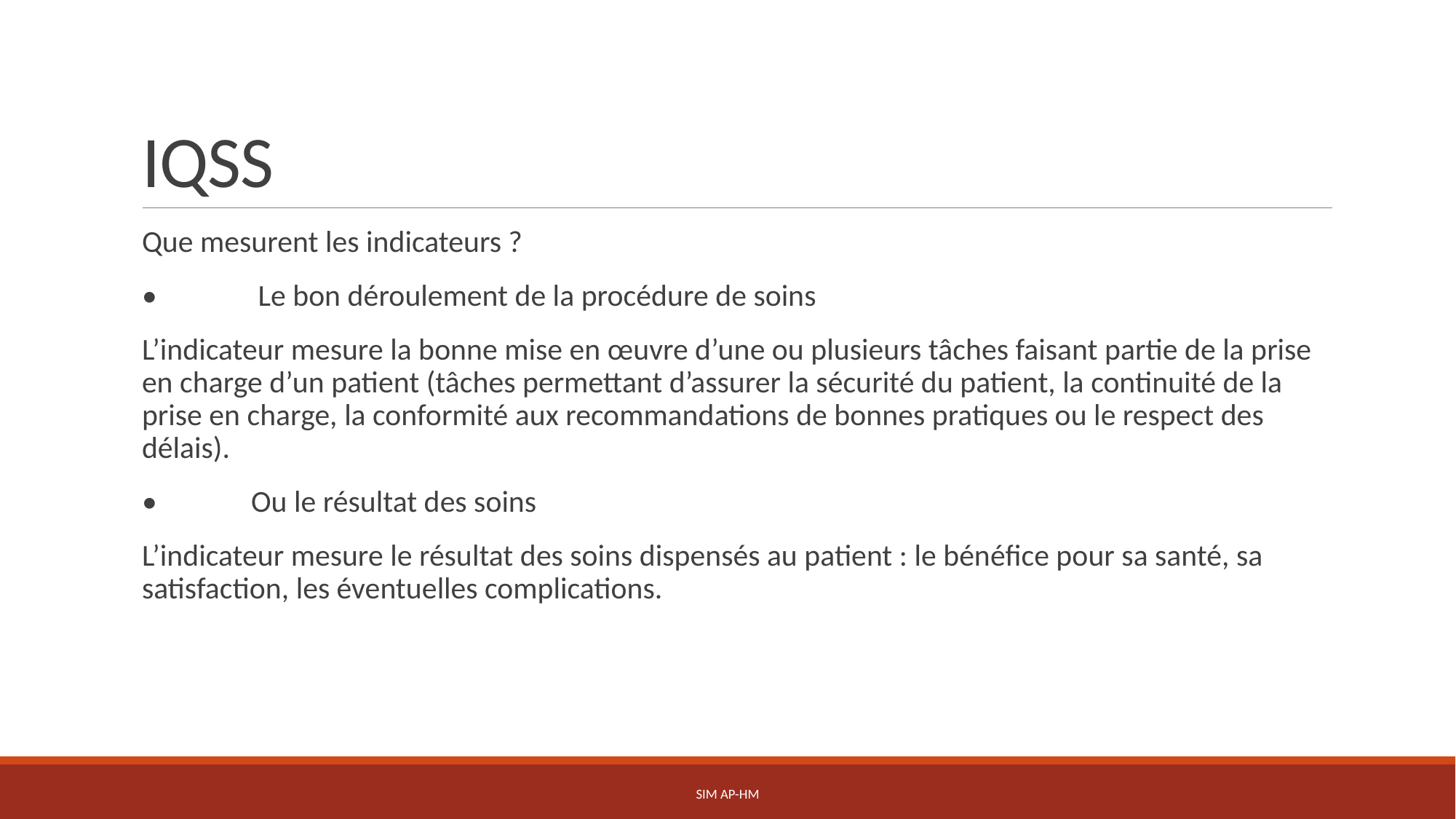

# IQSS
Que mesurent les indicateurs ?
•	 Le bon déroulement de la procédure de soins
L’indicateur mesure la bonne mise en œuvre d’une ou plusieurs tâches faisant partie de la prise en charge d’un patient (tâches permettant d’assurer la sécurité du patient, la continuité de la prise en charge, la conformité aux recommandations de bonnes pratiques ou le respect des délais).
•	Ou le résultat des soins
L’indicateur mesure le résultat des soins dispensés au patient : le bénéfice pour sa santé, sa satisfaction, les éventuelles complications.

SIM AP-HM